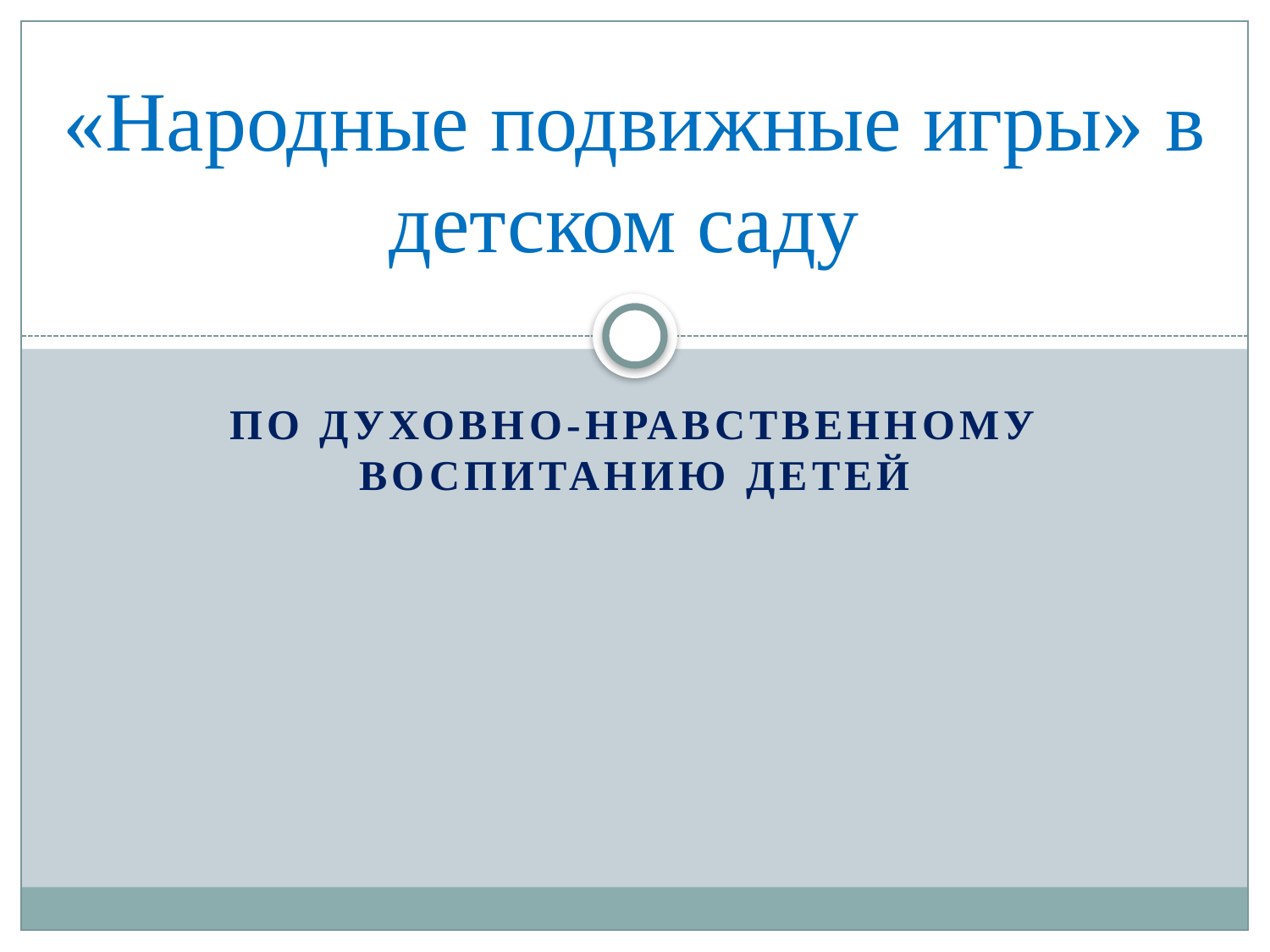

# «Народные подвижные игры» в детском саду
По духовно-нравственному воспитанию детей